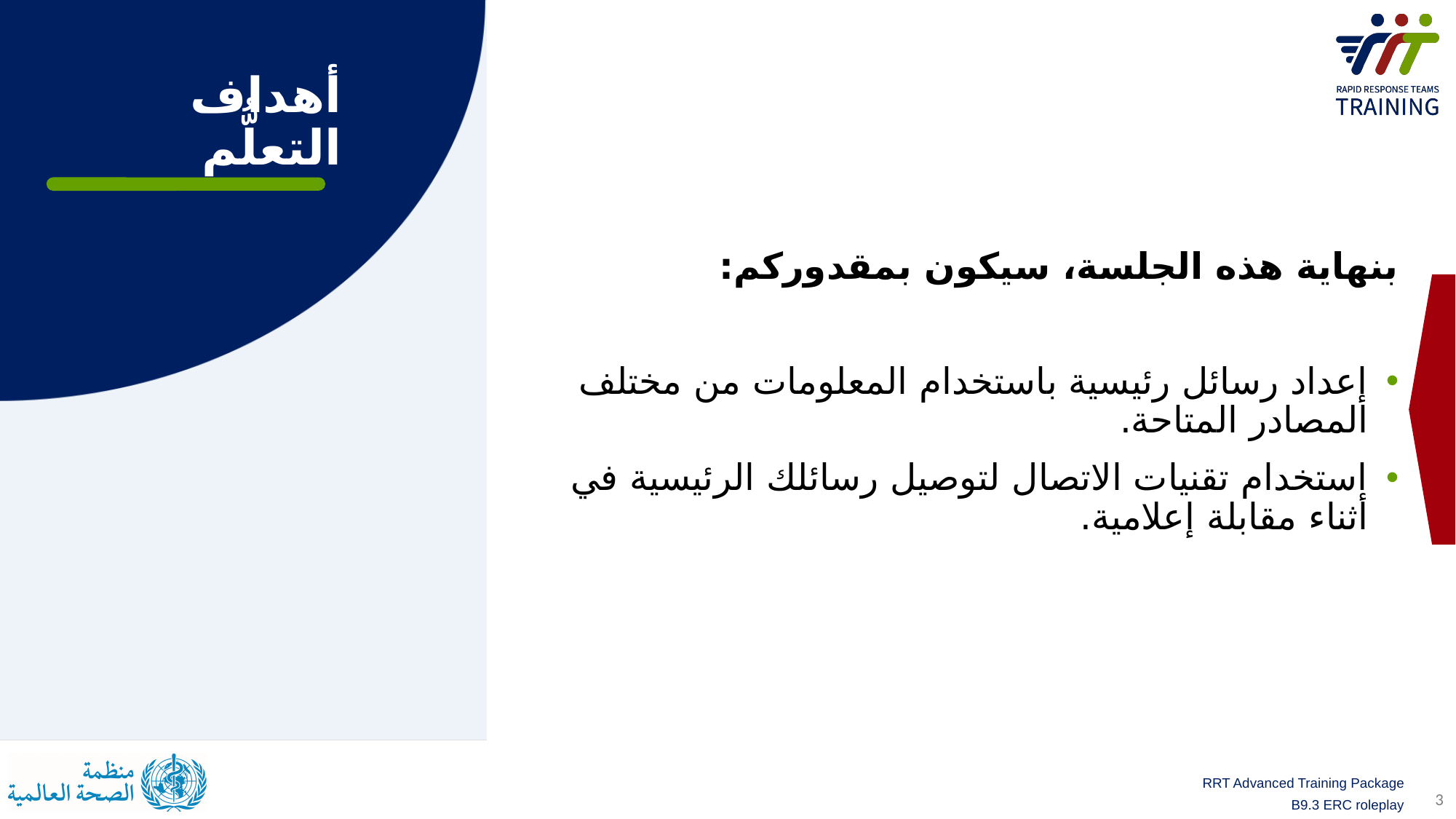

أهداف التعلُّم
بنهاية هذه الجلسة، سيكون بمقدوركم:

إعداد رسائل رئيسية باستخدام المعلومات من مختلف المصادر المتاحة.
استخدام تقنيات الاتصال لتوصيل رسائلك الرئيسية في أثناء مقابلة إعلامية.